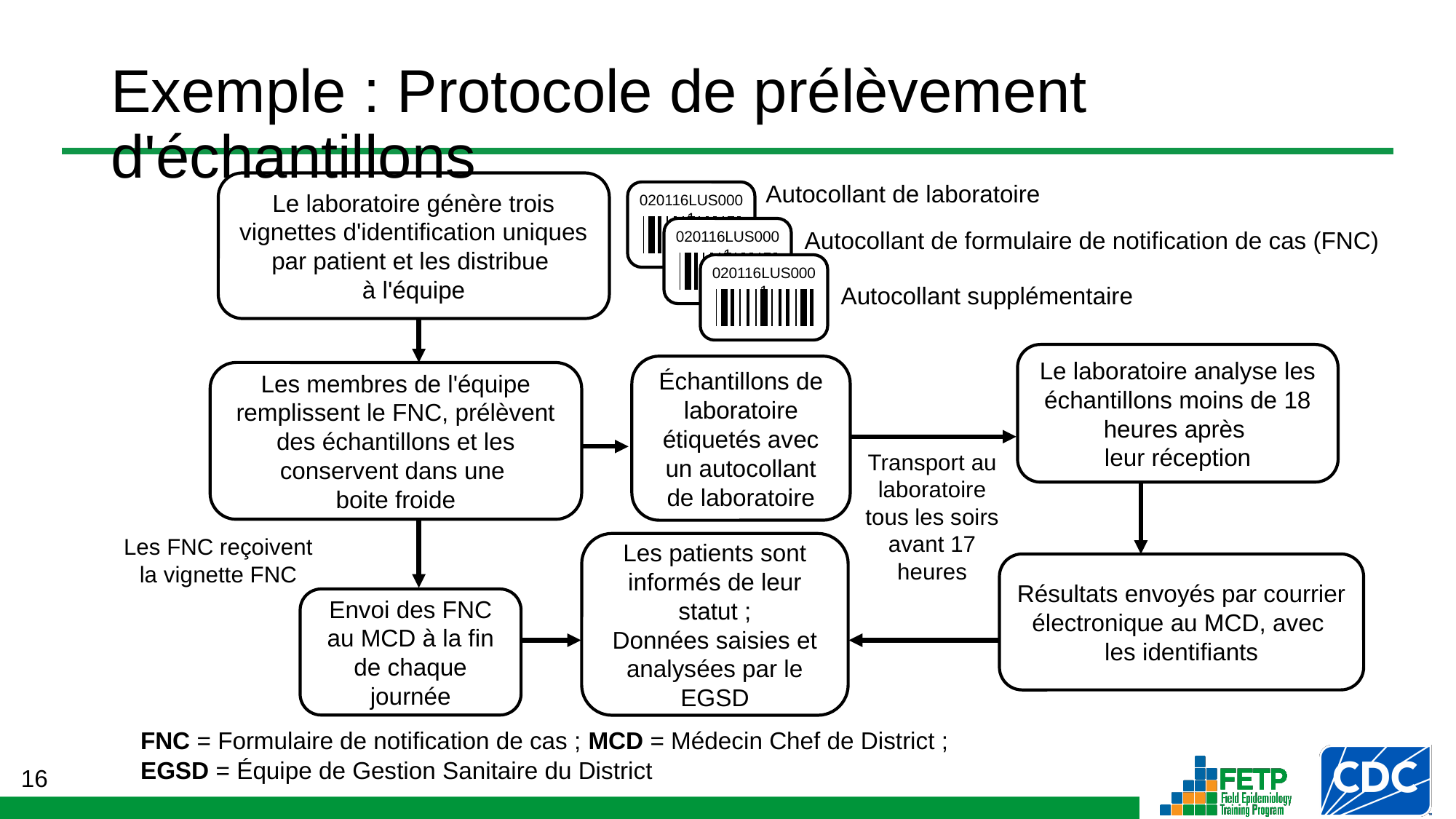

# Exemple : Protocole de prélèvement d'échantillons
Le laboratoire génère trois vignettes d'identification uniques par patient et les distribue
à l'équipe
Autocollant de laboratoire

020116LUS0001

020116LUS0001
Autocollant de formulaire de notification de cas (FNC)

020116LUS0001
Autocollant supplémentaire
Le laboratoire analyse les échantillons moins de 18 heures après
leur réception
Échantillons de laboratoire étiquetés avec un autocollant de laboratoire
Les membres de l'équipe remplissent le FNC, prélèvent des échantillons et les conservent dans une
boite froide
Transport au laboratoire tous les soirs avant 17 heures
Les FNC reçoivent la vignette FNC
Les patients sont informés de leur statut ;
Données saisies et analysées par le EGSD
Résultats envoyés par courrier électronique au MCD, avec
les identifiants
Envoi des FNC au MCD à la fin de chaque journée
FNC = Formulaire de notification de cas ; MCD = Médecin Chef de District ;
EGSD = Équipe de Gestion Sanitaire du District